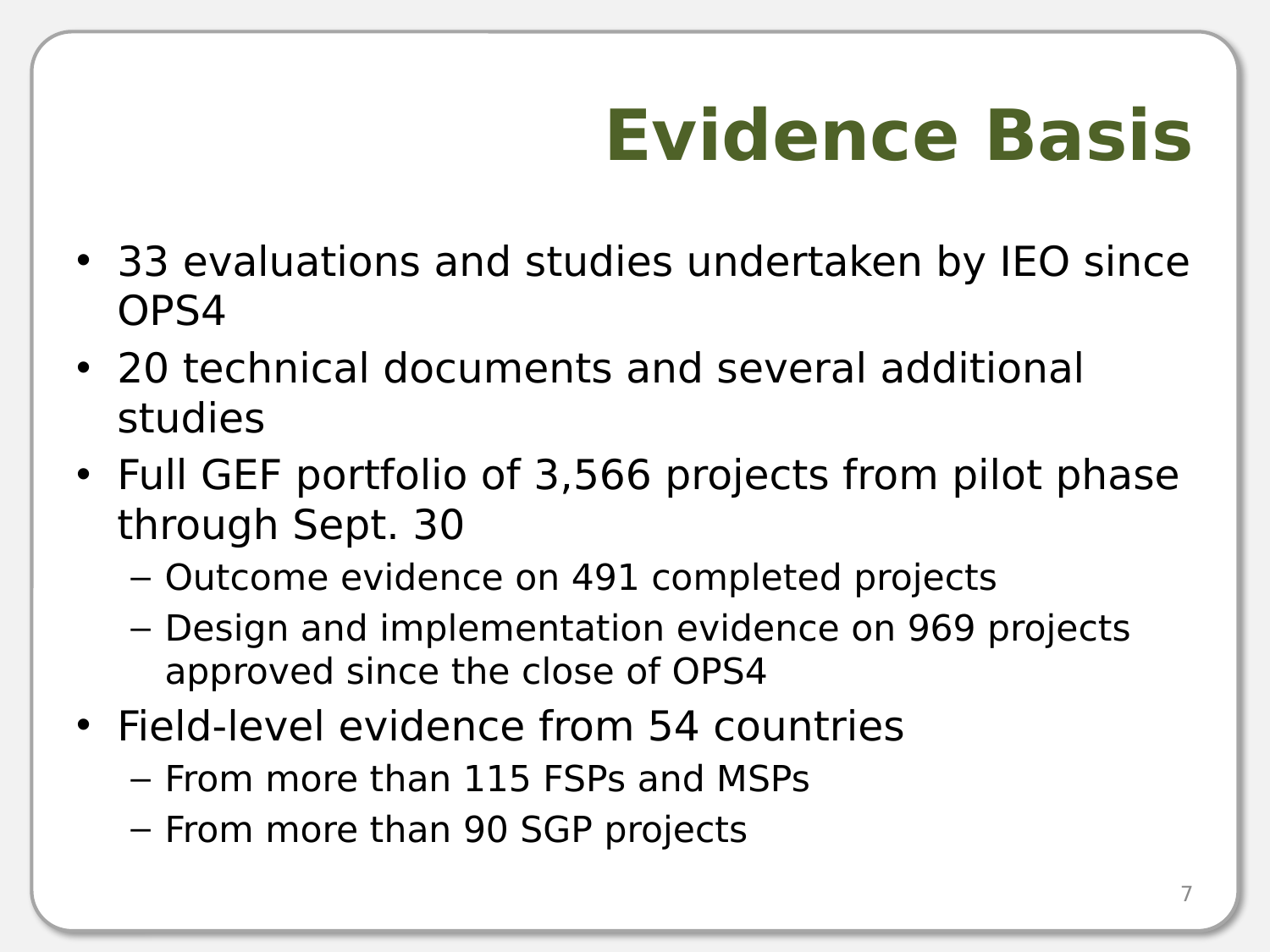

# Evidence Basis
33 evaluations and studies undertaken by IEO since OPS4
20 technical documents and several additional studies
Full GEF portfolio of 3,566 projects from pilot phase through Sept. 30
Outcome evidence on 491 completed projects
Design and implementation evidence on 969 projects approved since the close of OPS4
Field-level evidence from 54 countries
From more than 115 FSPs and MSPs
From more than 90 SGP projects
7